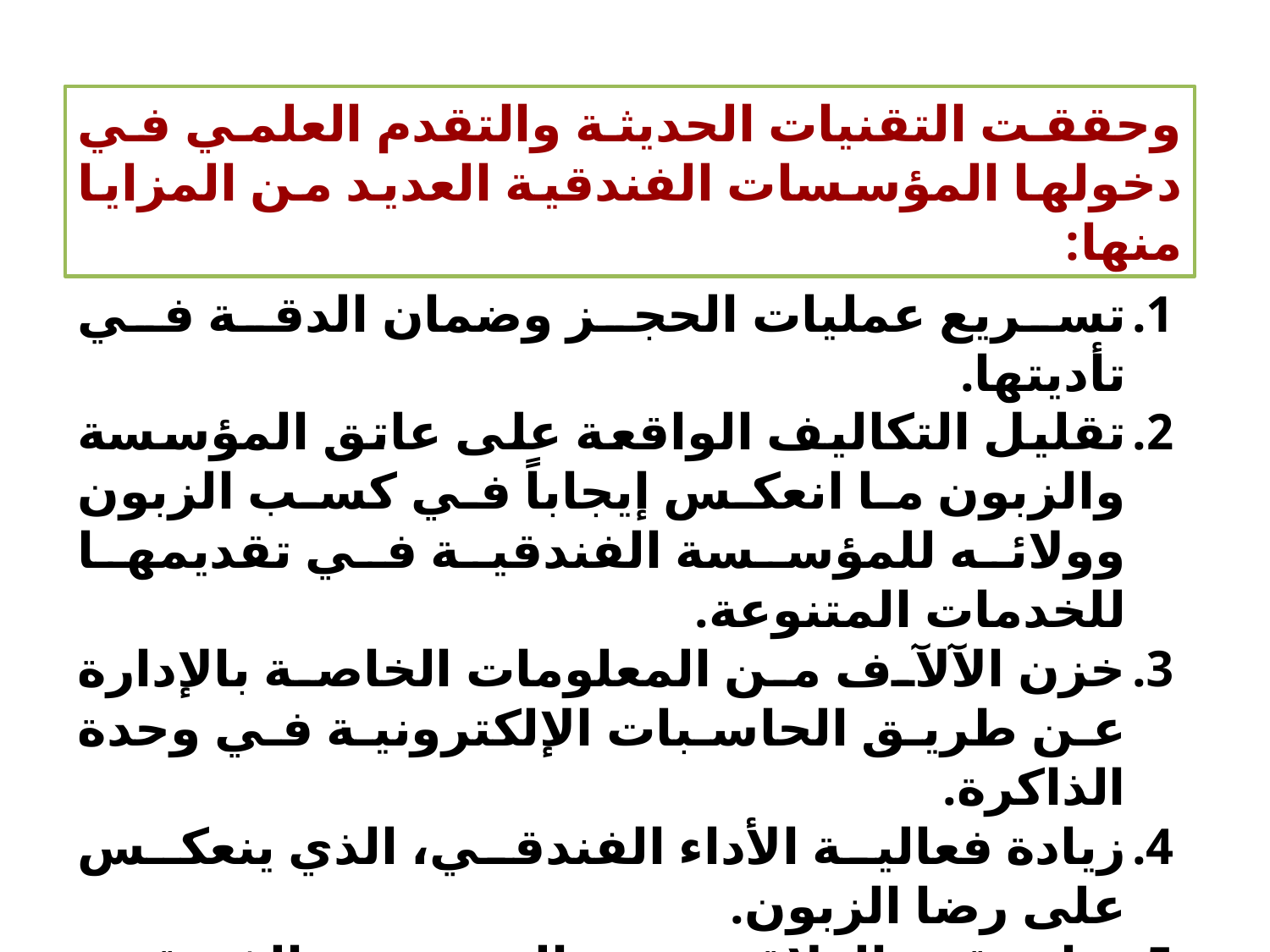

وحققت التقنيات الحديثة والتقدم العلمي في دخولها المؤسسات الفندقية العديد من المزايا منها:
تسريع عمليات الحجز وضمان الدقة في تأديتها.
تقليل التكاليف الواقعة على عاتق المؤسسة والزبون ما انعكس إيجاباً في كسب الزبون وولائه للمؤسسة الفندقية في تقديمها للخدمات المتنوعة.
خزن الآلآف من المعلومات الخاصة بالإدارة عن طريق الحاسبات الإلكترونية في وحدة الذاكرة.
زيادة فعالية الأداء الفندقي، الذي ينعكس على رضا الزبون.
زيادة قوة العلاقة بين المؤسسة الفندقية والزبون، للإهتمام العالي والتركيز على تقديم افضل الخدمات لتلبية حاجات الزبائن ورغباتهم.